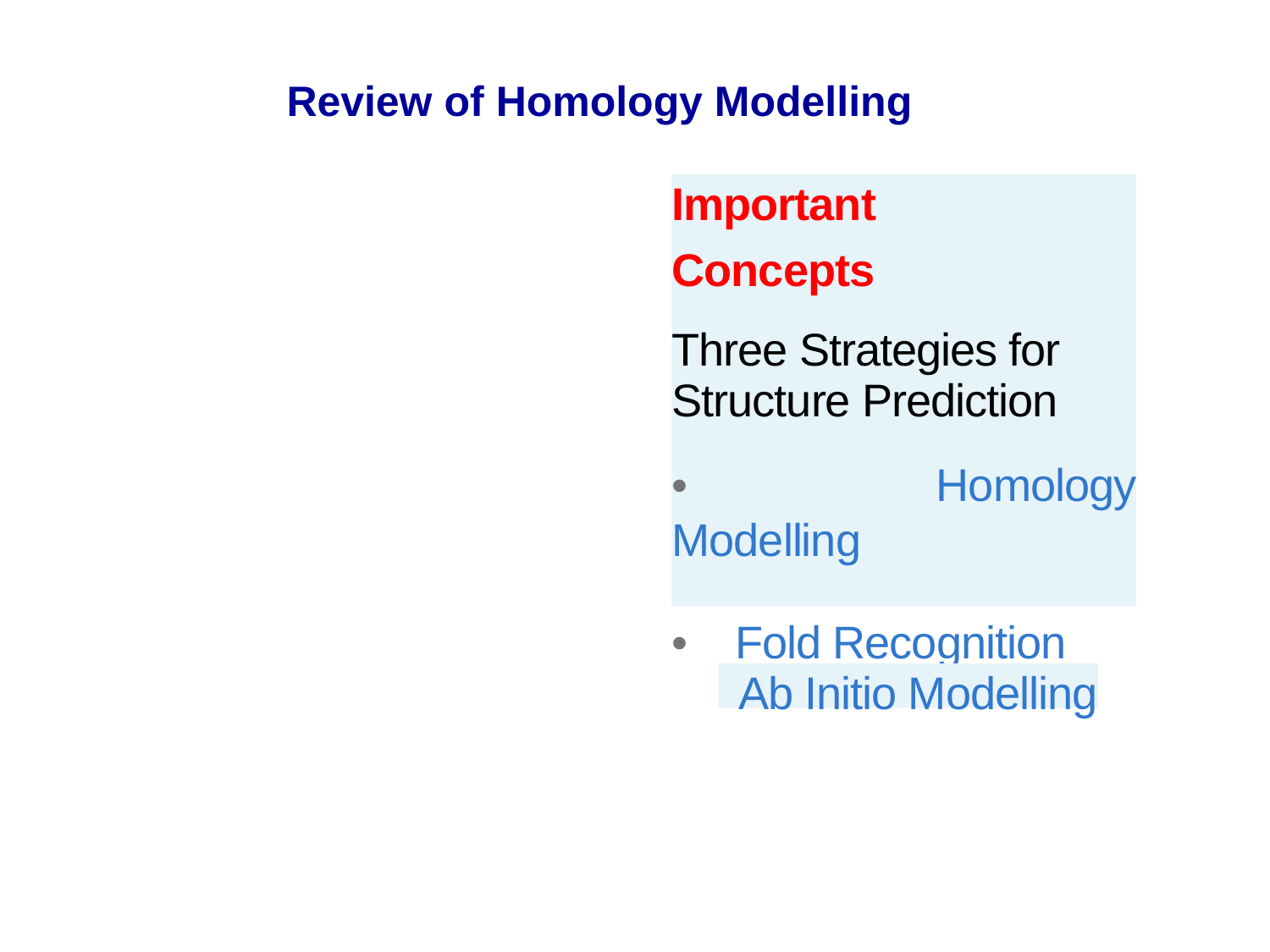

Review of Homology Modelling
Important
Concepts
Three Strategies for Structure Prediction
•    Homology Modelling
•    Fold Recognition
Ab Initio Modelling